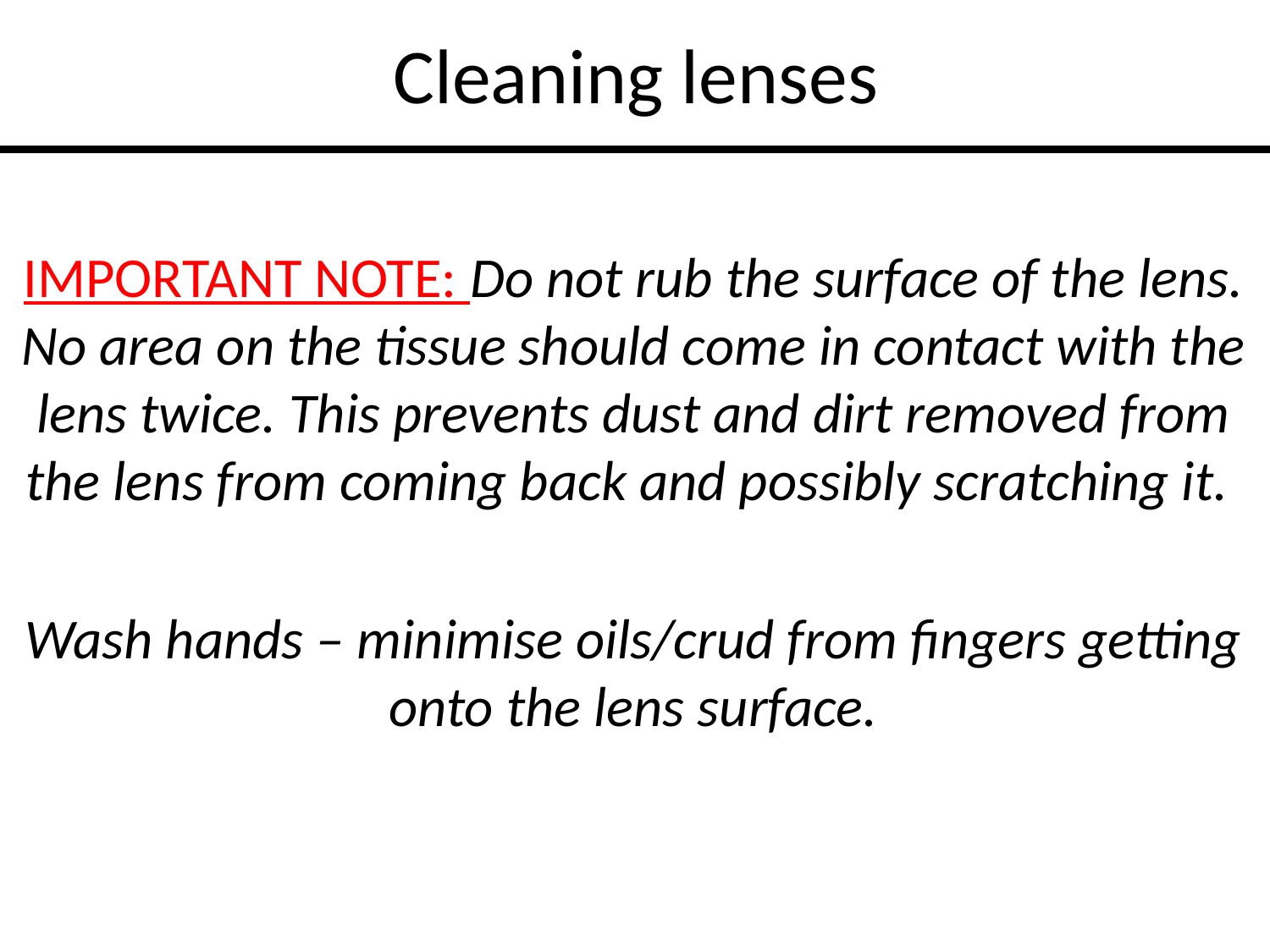

# Cleaning lenses

IMPORTANT NOTE: Do not rub the surface of the lens. No area on the tissue should come in contact with the lens twice. This prevents dust and dirt removed from the lens from coming back and possibly scratching it.

Wash hands – minimise oils/crud from fingers getting onto the lens surface.